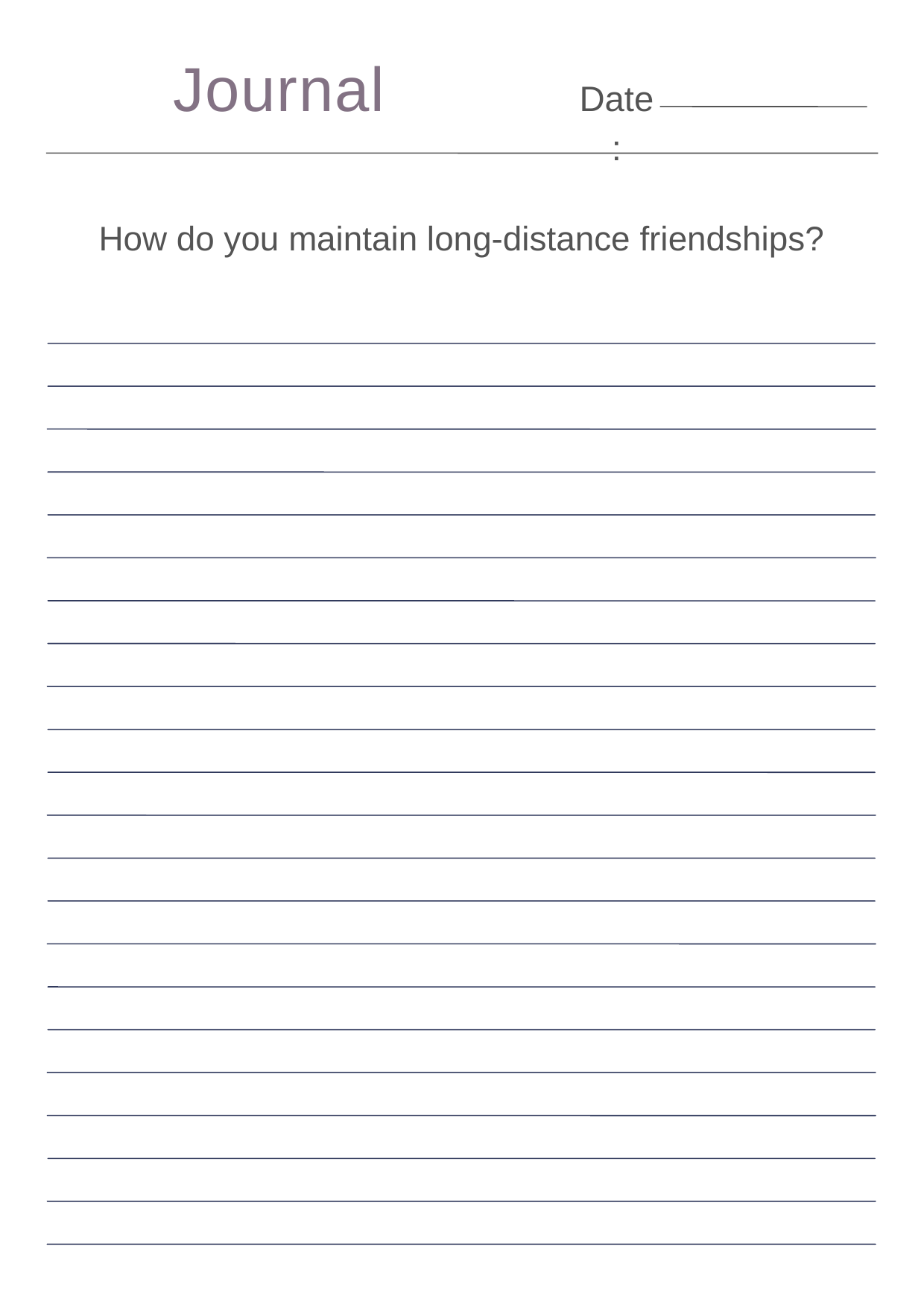

Journal
Date:

How do you maintain long-distance friendships?